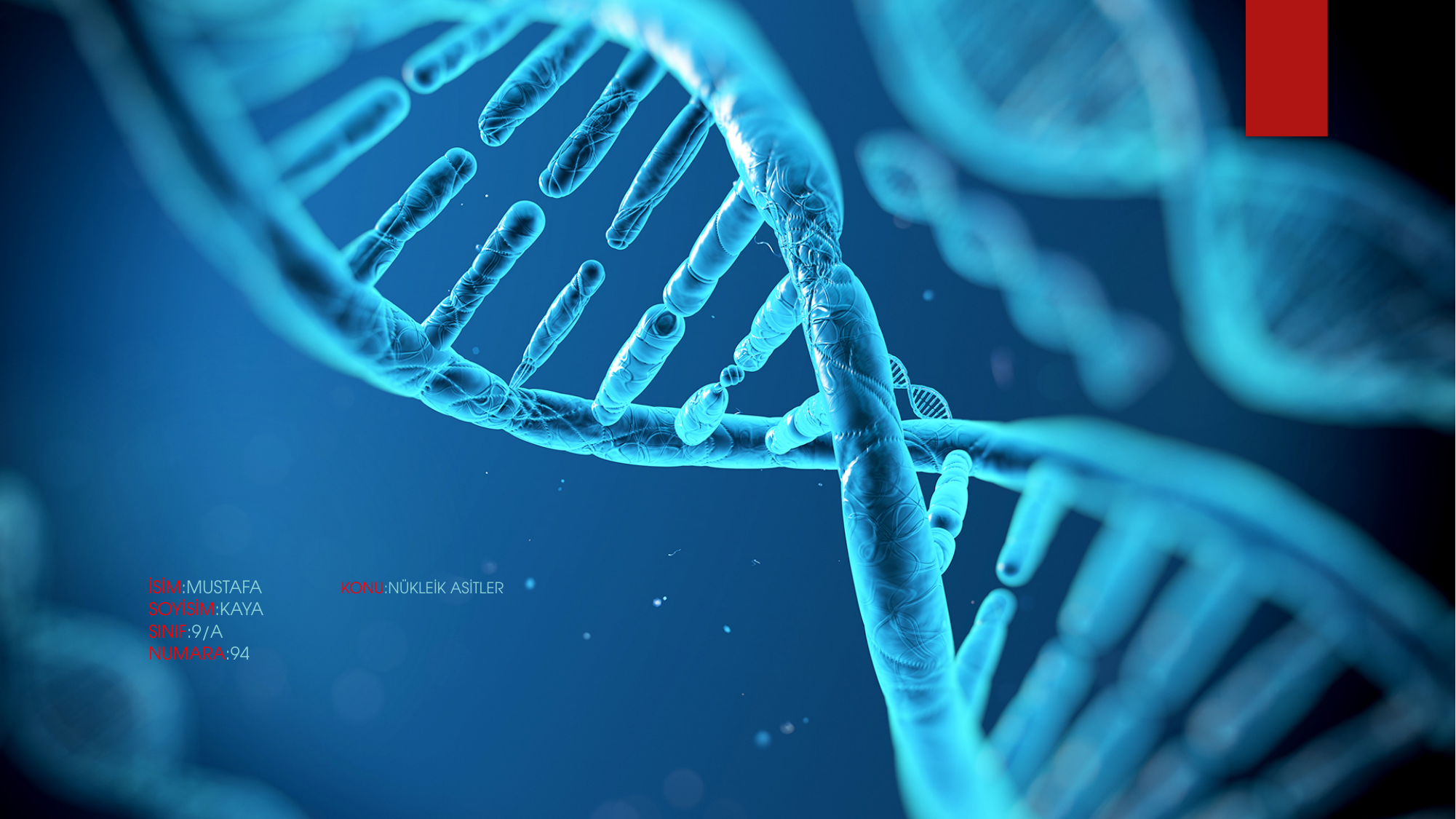

#
İsim:Mustafa                KONU:Nükleik asitler
Soyisim:KAYA
Sınıf:9/A
Numara:94